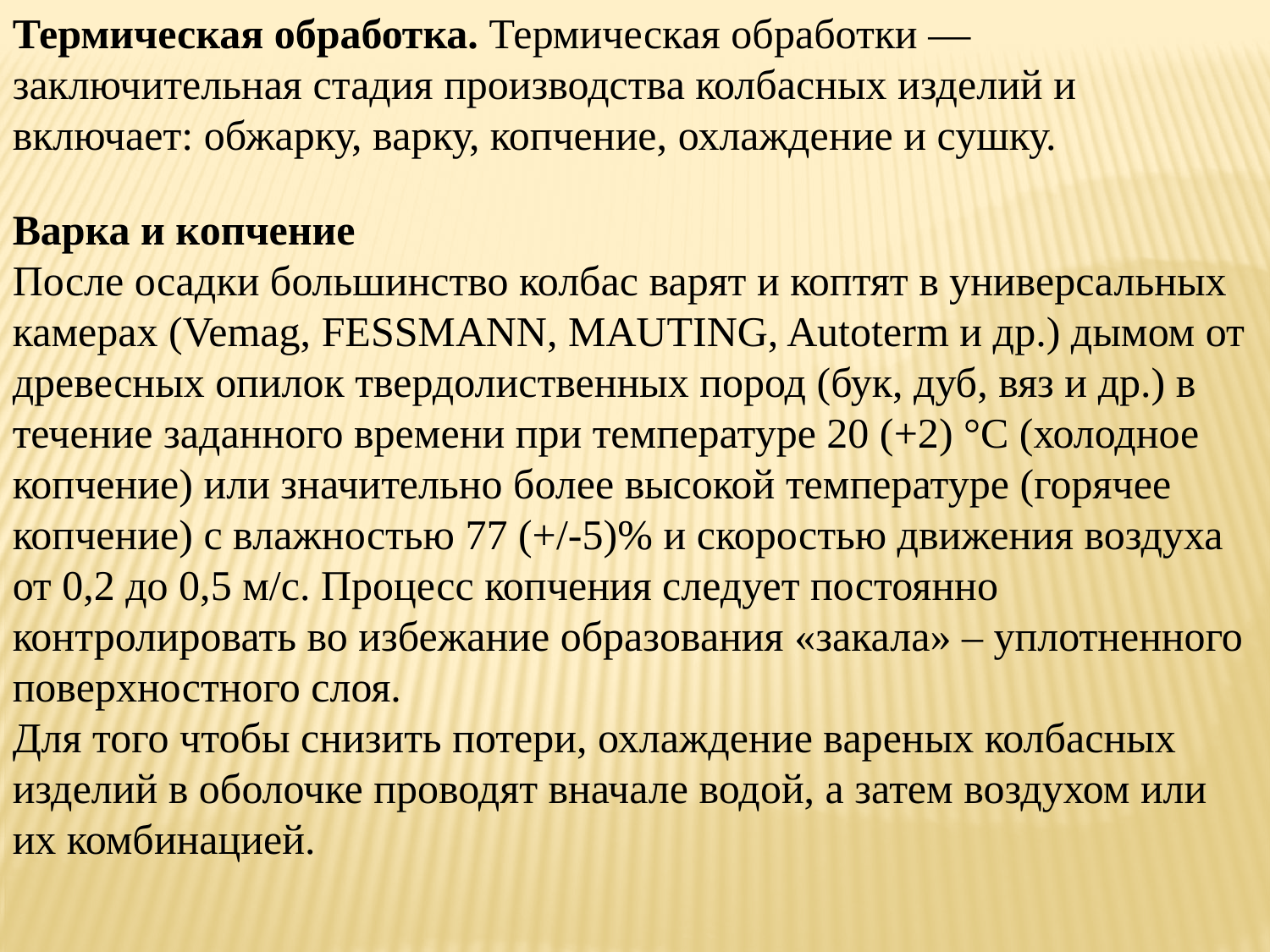

Термическая обработка. Термическая обработки — заключительная стадия производства колбасных изделий и включает: обжарку, варку, копчение, охлажде­ние и сушку.
Варка и копчение
После осадки большинство колбас варят и коптят в универсальных камерах (Vemag, FESSMANN, MAUTING, Autoterm и др.) дымом от древесных опилок твердолиственных пород (бук, дуб, вяз и др.) в течение заданного времени при температуре 20 (+2) °С (холодное копчение) или значительно более высокой температуре (горячее копчение) с влажностью 77 (+/-5)% и скоростью движения воздуха от 0,2 до 0,5 м/с. Процесс копчения следует постоянно контролировать во избежание образования «закала» – уплотненного поверхностного слоя.
Для того чтобы снизить потери, охлаждение вареных колбасных изделий в оболочке проводят вначале водой, а затем воздухом или их комбинацией.